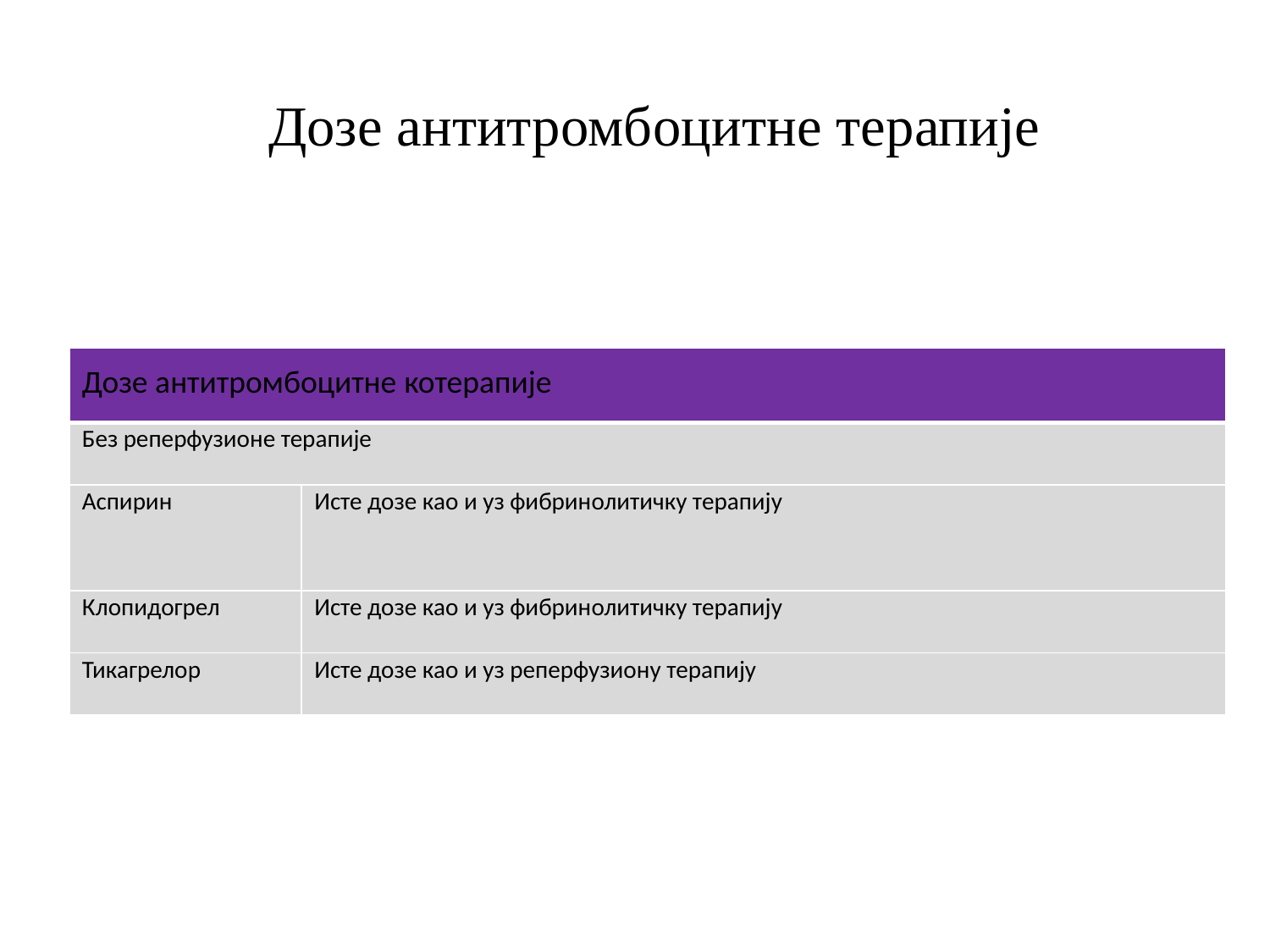

# Дозе антитромбоцитне терапије
| Дозе антитромбоцитне котерапије |  |
| --- | --- |
| Без реперфузионе терапије |  |
| Аспирин | Исте дозе као и уз фибринолитичку терапију |
| Клопидогрел | Исте дозе као и уз фибринолитичку терапију |
| Тикагрелор | Исте дозе као и уз реперфузиону терапију |